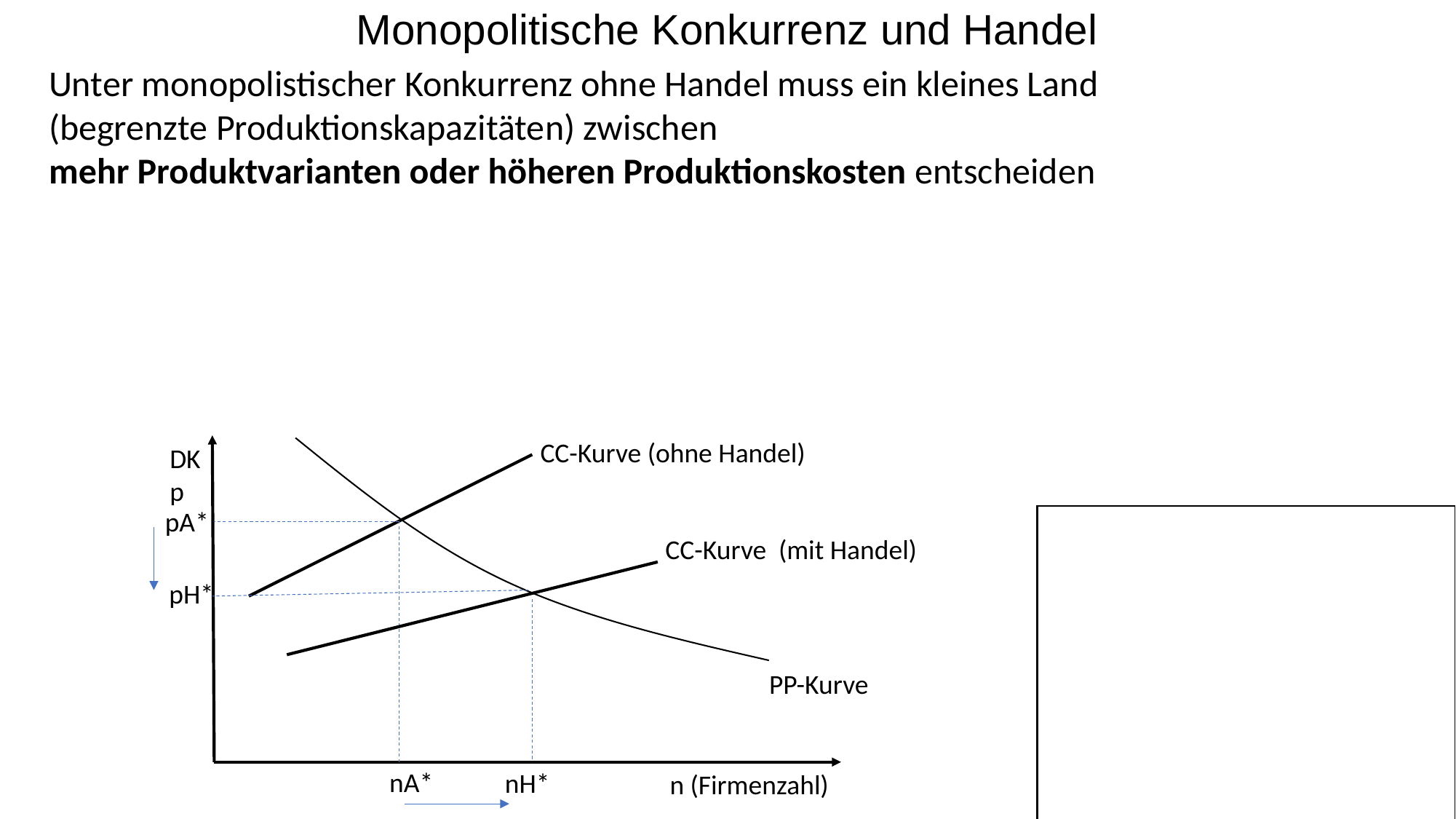

Monopolitische Konkurrenz und Handel
Unter monopolistischer Konkurrenz ohne Handel muss ein kleines Land (begrenzte Produktionskapazitäten) zwischen
mehr Produktvarianten oder höheren Produktionskosten entscheiden

CC-Kurve (ohne Handel)
DK
p

pA*

CC-Kurve  (mit Handel)
pH*
PP-Kurve
nA*
nH*
n (Firmenzahl)